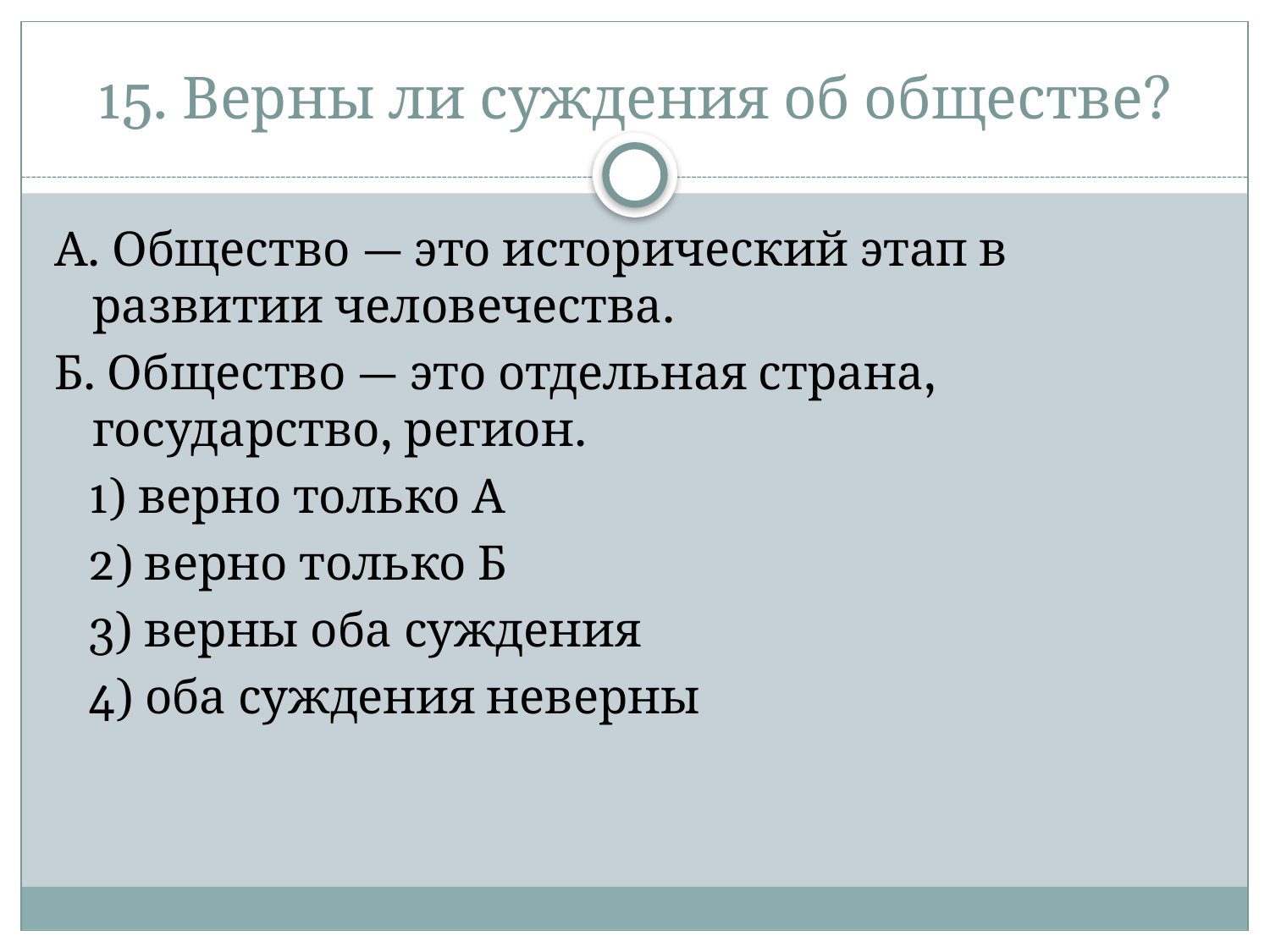

# 15. Верны ли суждения об обществе?
А. Общество — это исторический этап в развитии человечества.
Б. Общество — это отдельная страна, государство, регион.
   1) верно только А
   2) верно только Б
   3) верны оба суждения
   4) оба суждения неверны